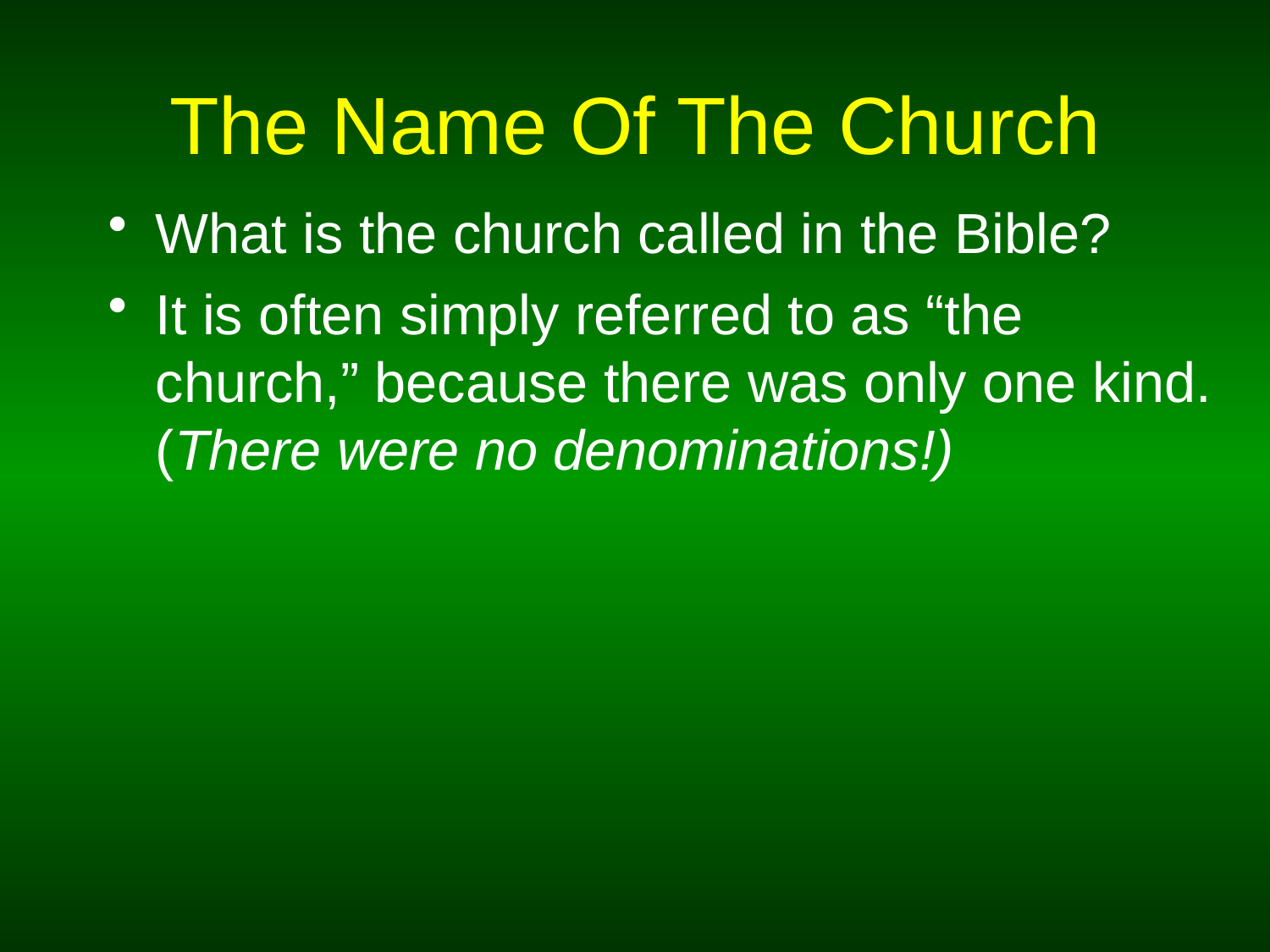

# The Name Of The Church
What is the church called in the Bible?
It is often simply referred to as “the church,” because there was only one kind. (There were no denominations!)